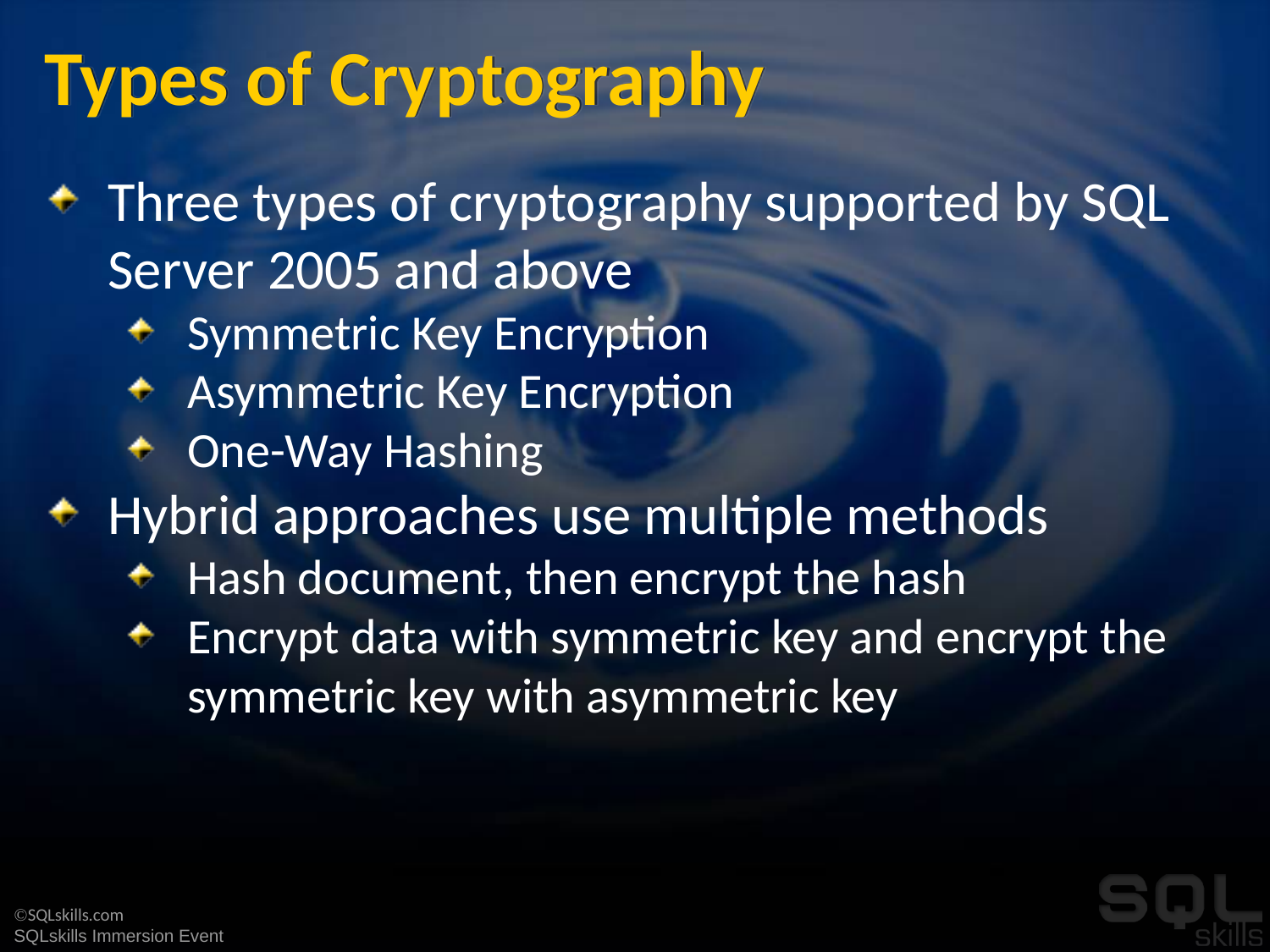

# Types of Cryptography
Three types of cryptography supported by SQL Server 2005 and above
Symmetric Key Encryption
Asymmetric Key Encryption
One-Way Hashing
Hybrid approaches use multiple methods
Hash document, then encrypt the hash
Encrypt data with symmetric key and encrypt the symmetric key with asymmetric key